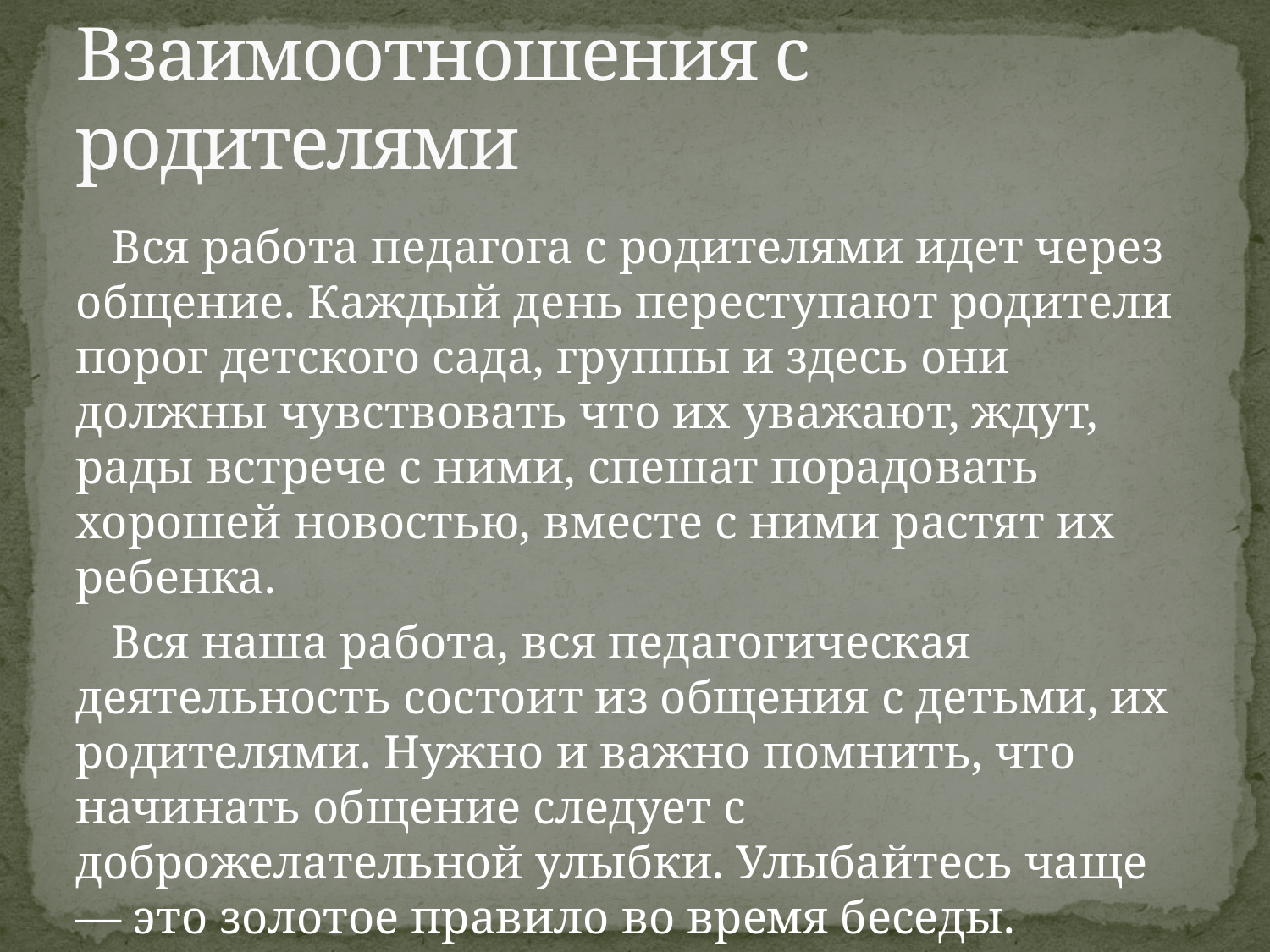

# Взаимоотношения с родителями
   Вся работа педагога с родителями идет через общение. Каждый день переступают родители порог детского сада, группы и здесь они должны чувствовать что их уважают, ждут, рады встрече с ними, спешат порадовать хорошей новостью, вместе с ними растят их ребенка.
   Вся наша работа, вся педагогическая деятельность состоит из общения с детьми, их родителями. Нужно и важно помнить, что начинать общение следует с доброжелательной улыбки. Улыбайтесь чаще — это золотое правило во время беседы.